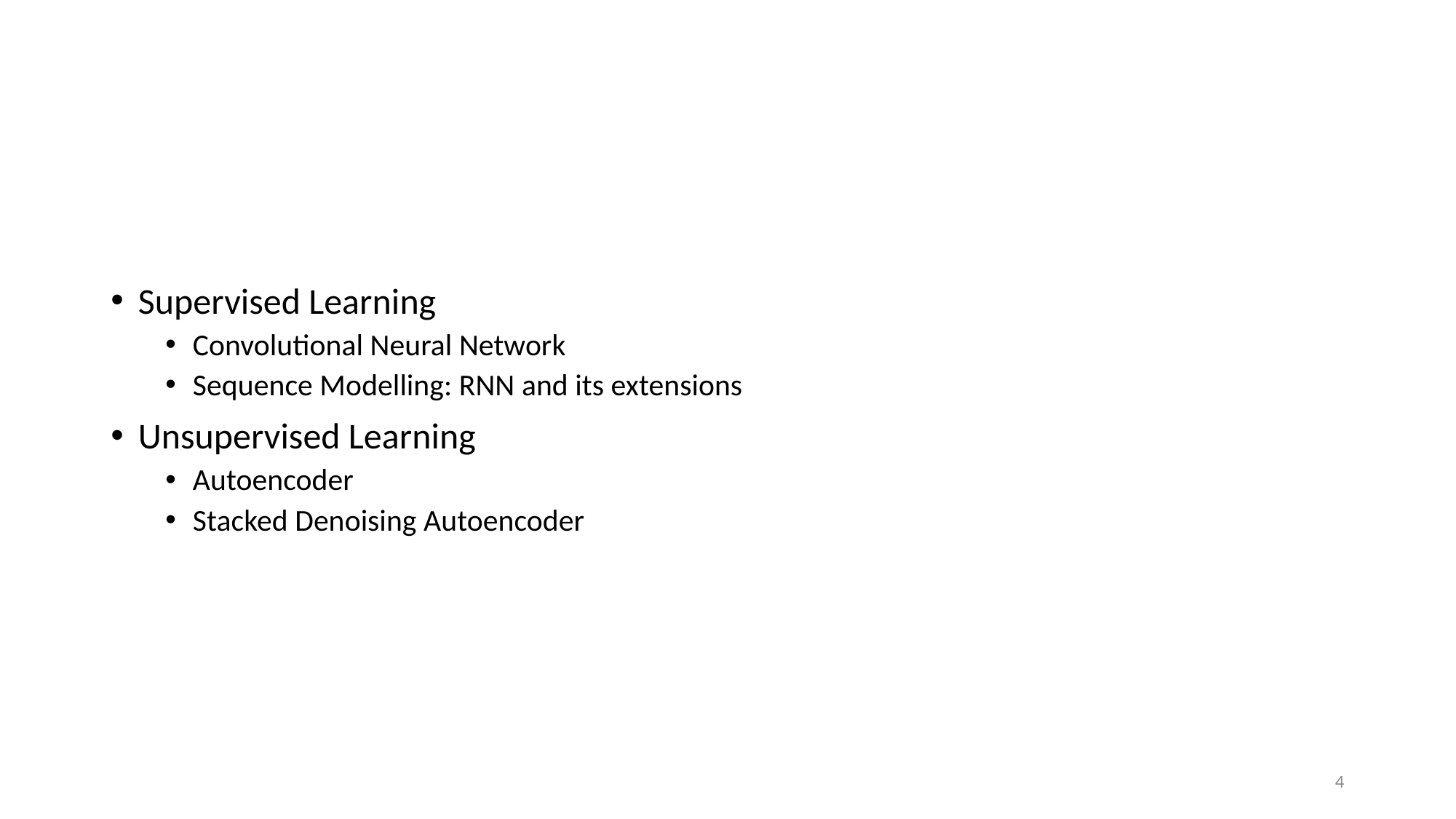

#

Supervised Learning
Convolutional Neural Network
Sequence Modelling: RNN and its extensions
Unsupervised Learning
Autoencoder
Stacked Denoising Autoencoder

4